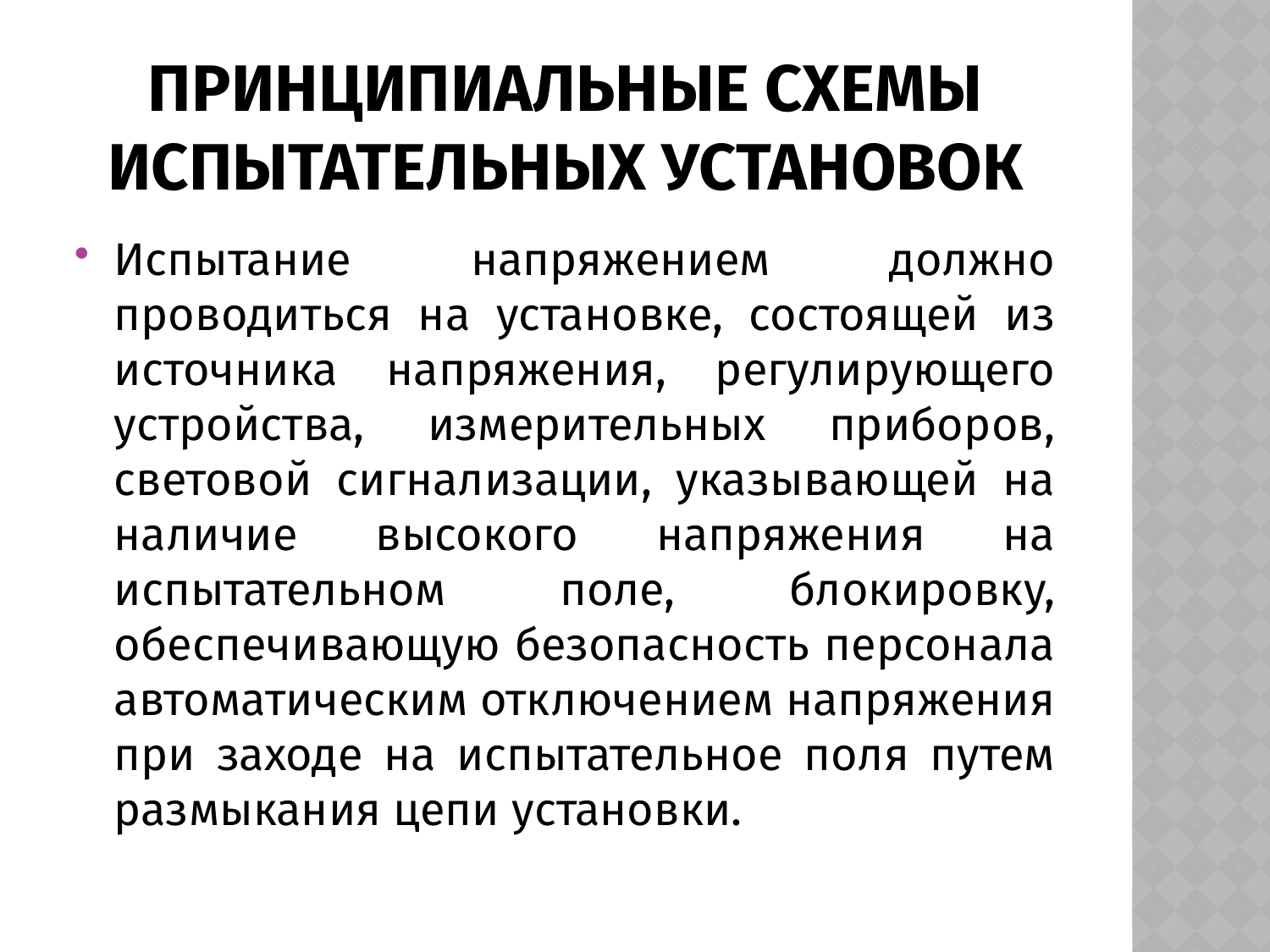

# Принципиальные схемы испытательных установок
Испытание напряжением должно проводиться на установке, состоящей из источника напряжения, регулирующего устройства, измерительных приборов, световой сигнализации, указывающей на наличие высокого напряжения на испытательном поле, блокировку, обеспечивающую безопасность персонала автоматическим отключением напряжения при заходе на испытательное поля путем размыкания цепи установки.